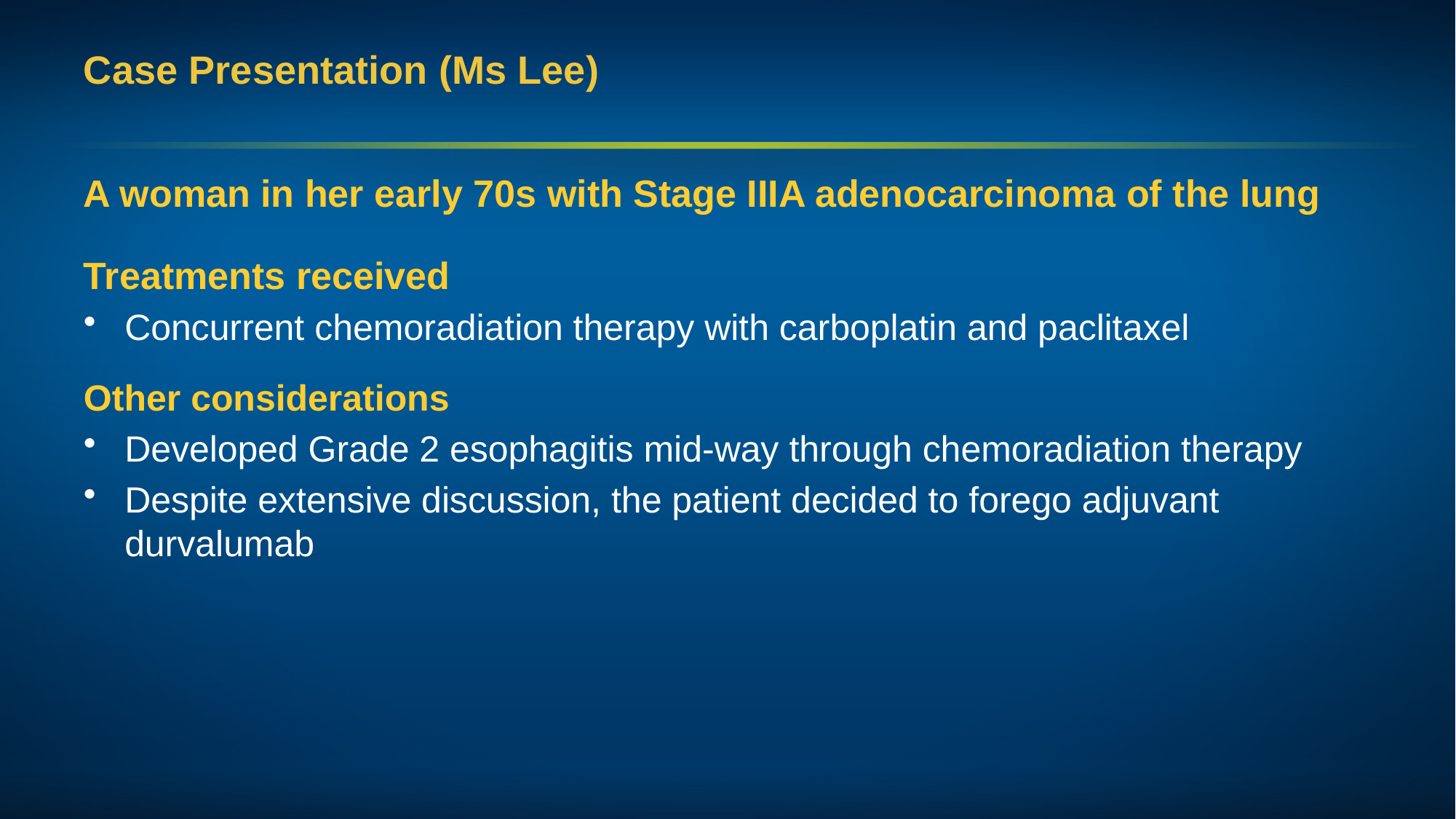

# Case Presentation (Ms Lee)
A woman in her early 70s with Stage IIIA adenocarcinoma of the lung
Treatments received
Concurrent chemoradiation therapy with carboplatin and paclitaxel
Other considerations
Developed Grade 2 esophagitis mid-way through chemoradiation therapy
Despite extensive discussion, the patient decided to forego adjuvant durvalumab